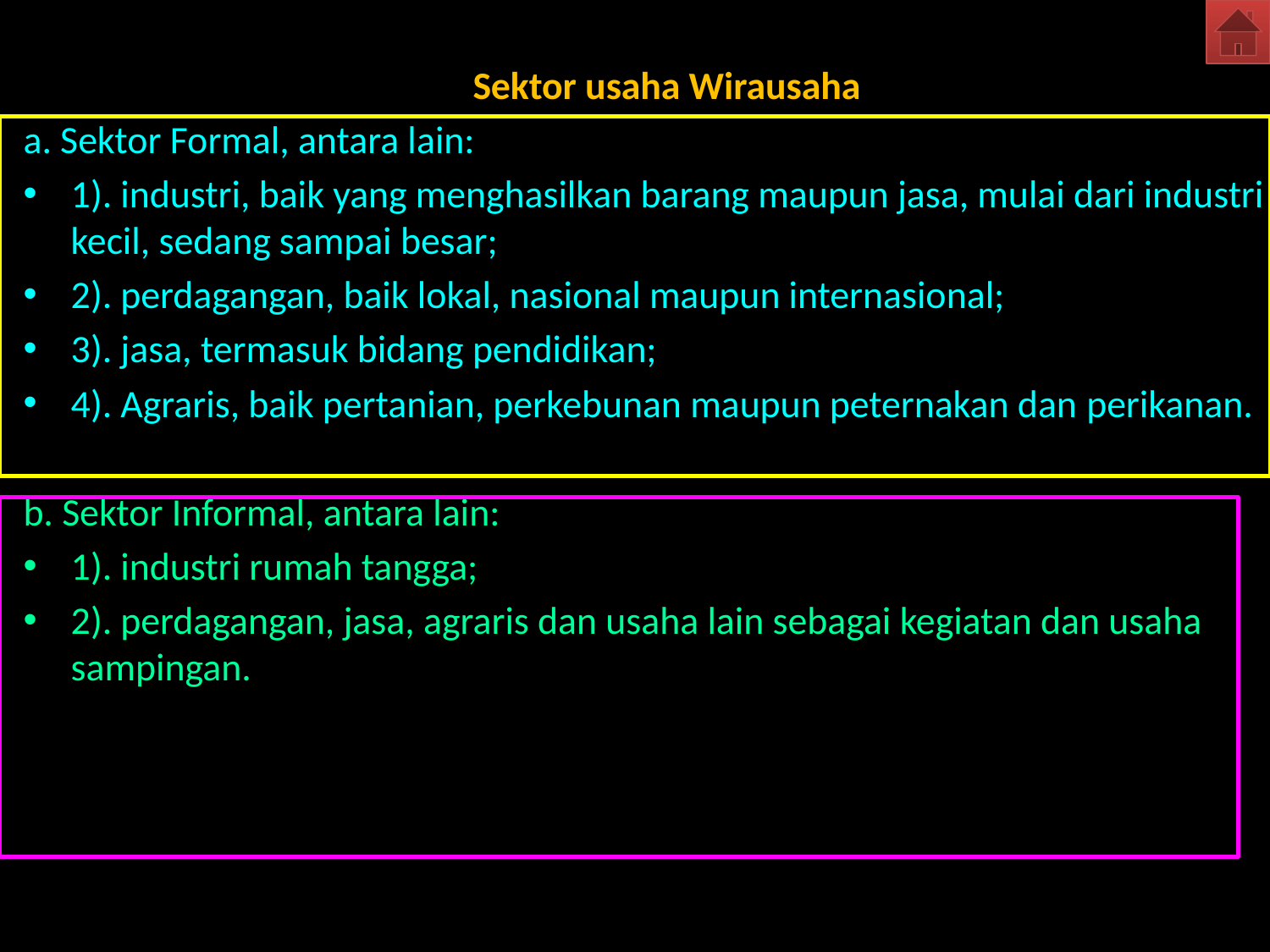

Sektor usaha Wirausaha
a. Sektor Formal, antara lain:
1). industri, baik yang menghasilkan barang maupun jasa, mulai dari industri kecil, sedang sampai besar;
2). perdagangan, baik lokal, nasional maupun internasional;
3). jasa, termasuk bidang pendidikan;
4). Agraris, baik pertanian, perkebunan maupun peternakan dan perikanan.

b. Sektor Informal, antara lain:
1). industri rumah tangga;
2). perdagangan, jasa, agraris dan usaha lain sebagai kegiatan dan usaha sampingan.